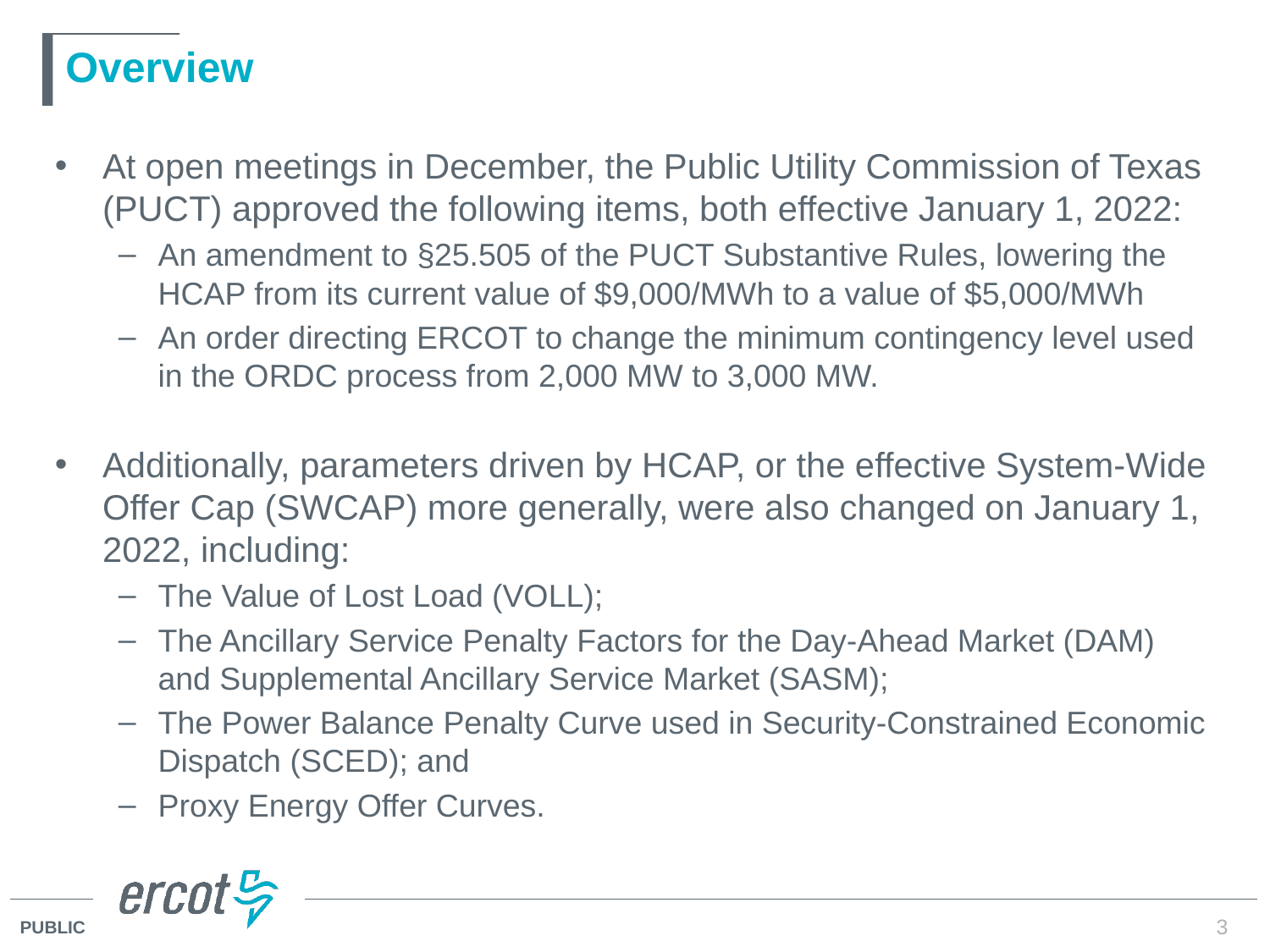

# Overview
At open meetings in December, the Public Utility Commission of Texas (PUCT) approved the following items, both effective January 1, 2022:
An amendment to §25.505 of the PUCT Substantive Rules, lowering the HCAP from its current value of $9,000/MWh to a value of $5,000/MWh
An order directing ERCOT to change the minimum contingency level used in the ORDC process from 2,000 MW to 3,000 MW.

Additionally, parameters driven by HCAP, or the effective System-Wide Offer Cap (SWCAP) more generally, were also changed on January 1, 2022, including:
The Value of Lost Load (VOLL);
The Ancillary Service Penalty Factors for the Day-Ahead Market (DAM) and Supplemental Ancillary Service Market (SASM);
The Power Balance Penalty Curve used in Security-Constrained Economic Dispatch (SCED); and
Proxy Energy Offer Curves.

3